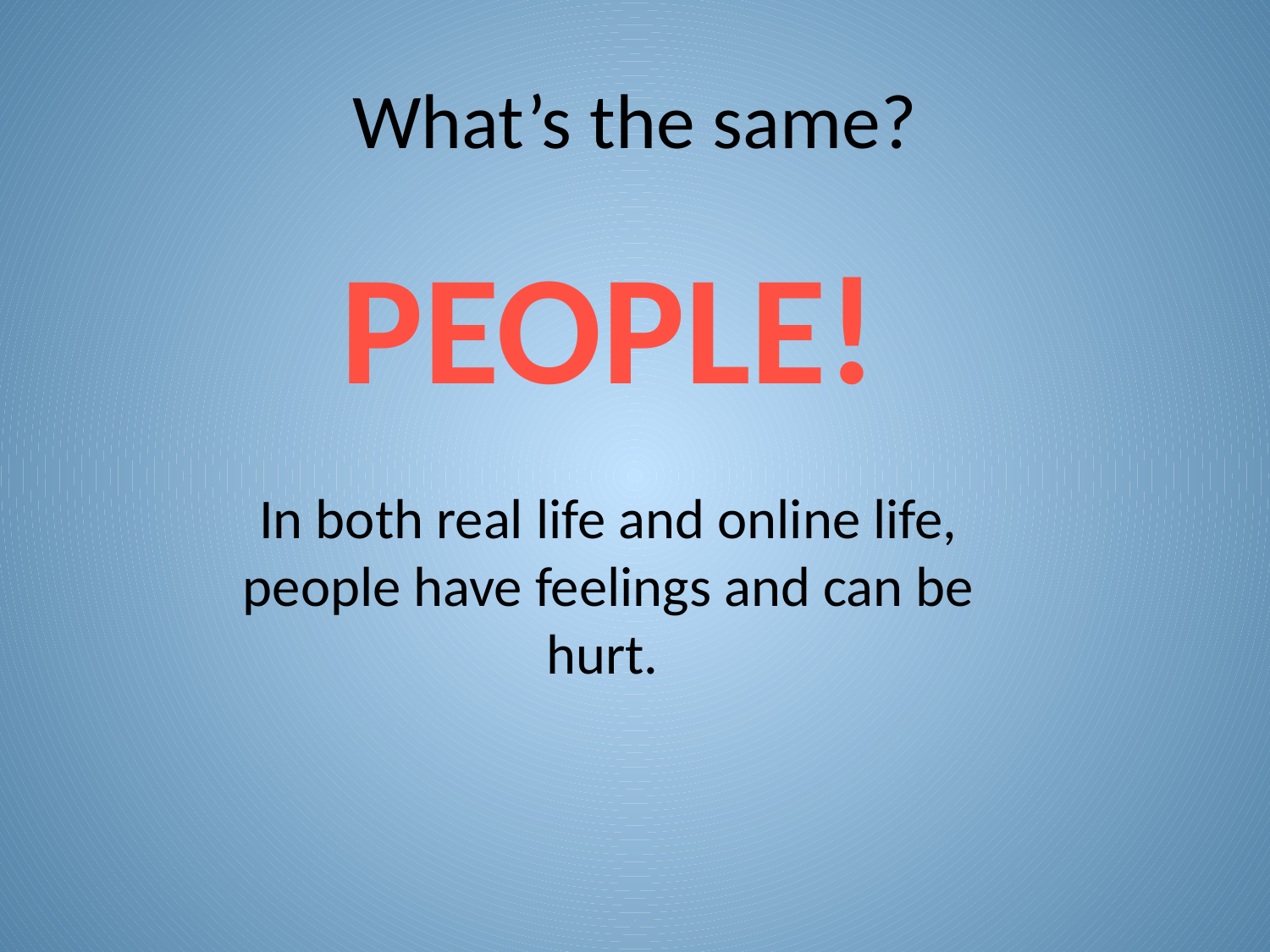

# What’s the same?
PEOPLE!
In both real life and online life, people have feelings and can be hurt.